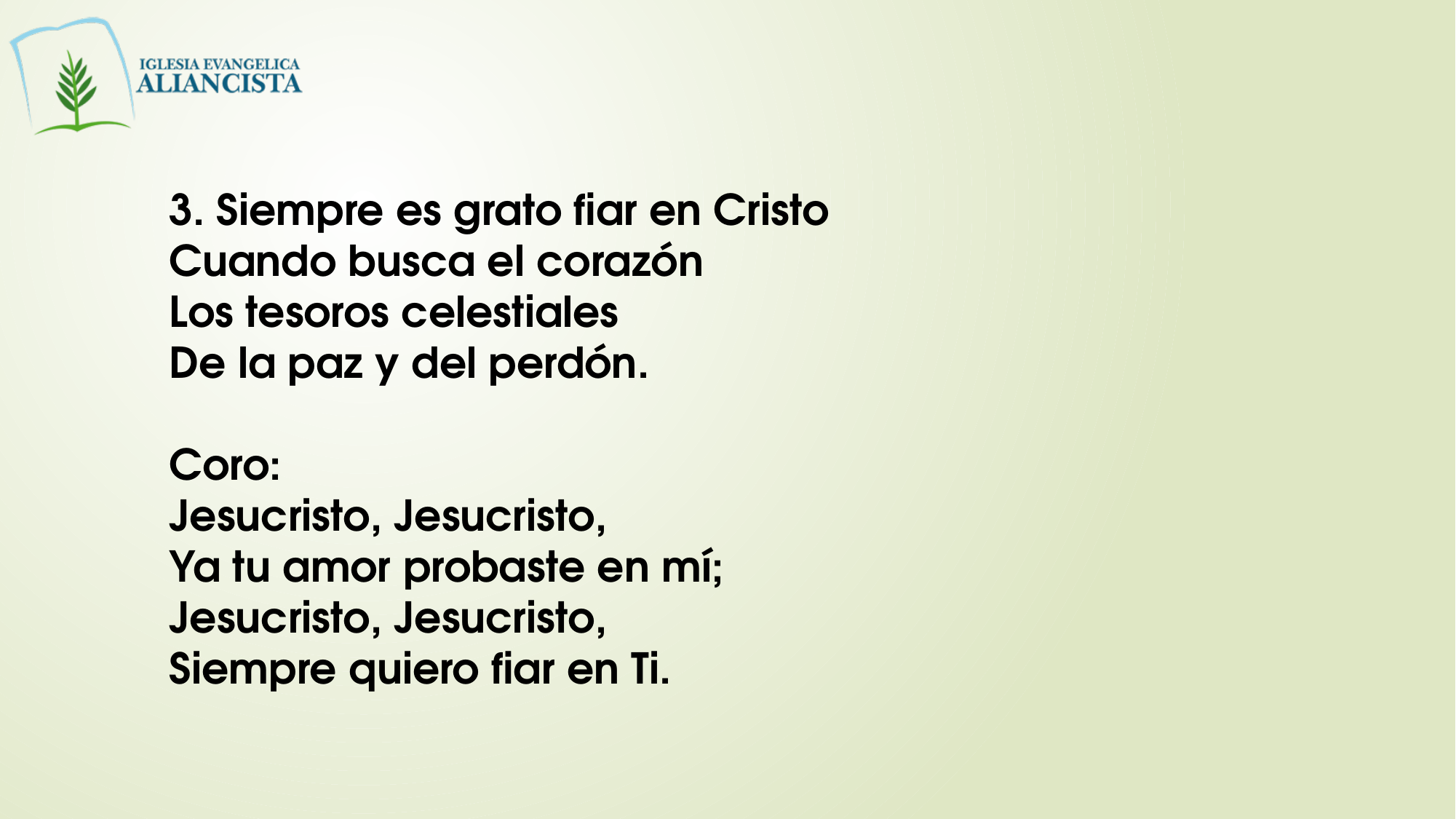

3. Siempre es grato fiar en Cristo
Cuando busca el corazón
Los tesoros celestiales
De la paz y del perdón.

Coro:
Jesucristo, Jesucristo,
Ya tu amor probaste en mí;
Jesucristo, Jesucristo,
Siempre quiero fiar en Ti.